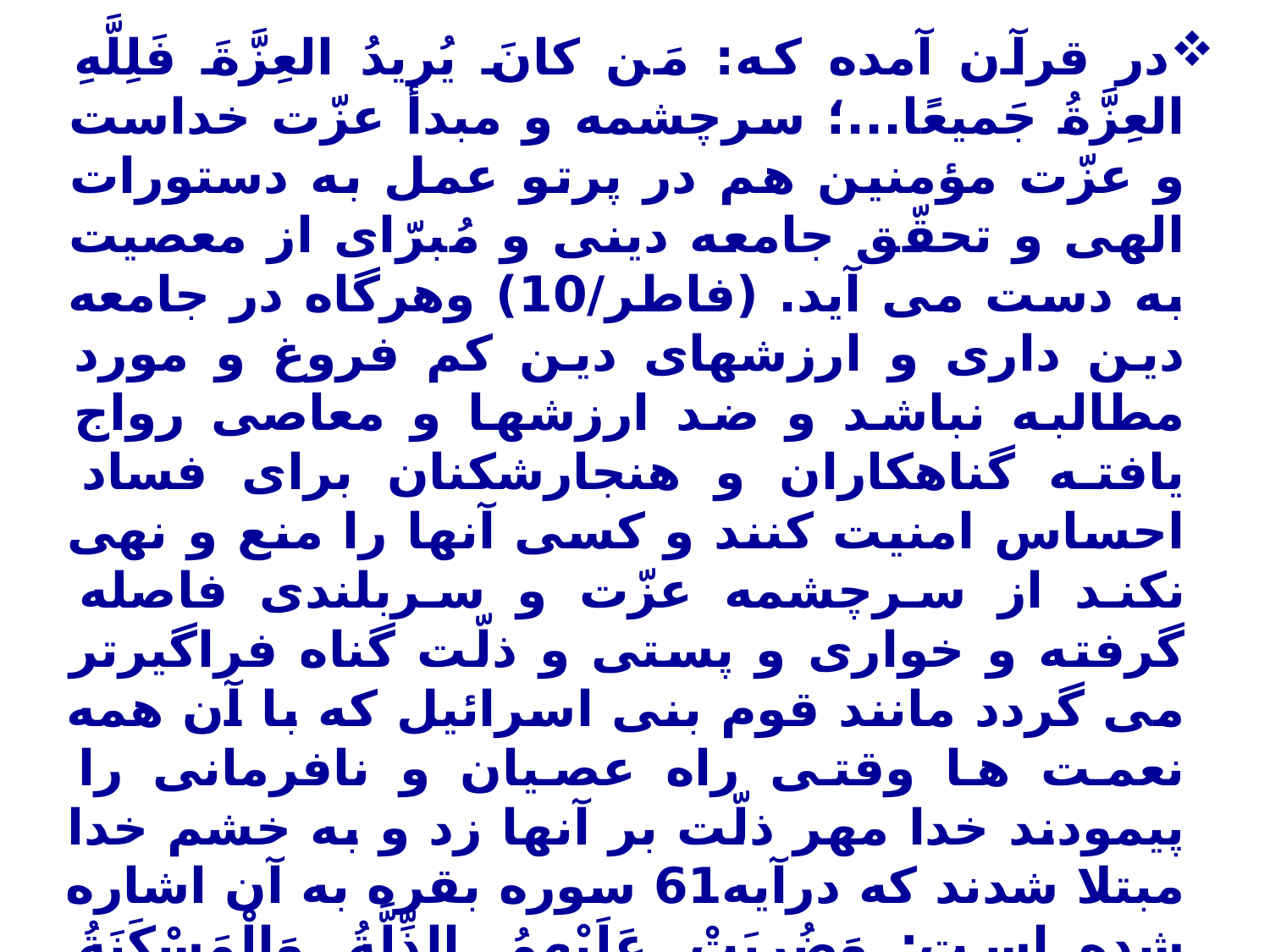

9- ذلّت و خواری دنیا

در قرآن آمده که: مَن كانَ يُريدُ العِزَّةَ فَلِلَّهِ العِزَّةُ جَميعًا...؛ سرچشمه و مبدأ عزّت خداست و عزّت مؤمنین هم در پرتو عمل به دستورات الهی و تحقّق جامعه دینی و مُبرّای از معصیت به دست می آید. (فاطر/10) وهرگاه در جامعه دین داری و ارزشهای دین کم فروغ و مورد مطالبه نباشد و ضد ارزشها و معاصی رواج یافته گناهکاران و هنجارشکنان برای فساد احساس امنیت کنند و کسی آنها را منع و نهی نکند از سرچشمه عزّت و سربلندی فاصله گرفته و خواری و پستی و ذلّت گناه فراگیرتر می گردد مانند قوم بنی اسرائیل که با آن همه نعمت ها وقتی راه عصیان و نافرمانی را پیمودند خدا مهر ذلّت بر آنها زد و به خشم خدا مبتلا شدند که درآیه61 سوره بقره به آن اشاره شده است: وَضُرِبَتْ عَلَيْهِمُ الذِّلَّةُ وَالْمَسْكَنَةُ وَبَاءُوا بِغَضَبٍ مِنَ اللَّهِ.